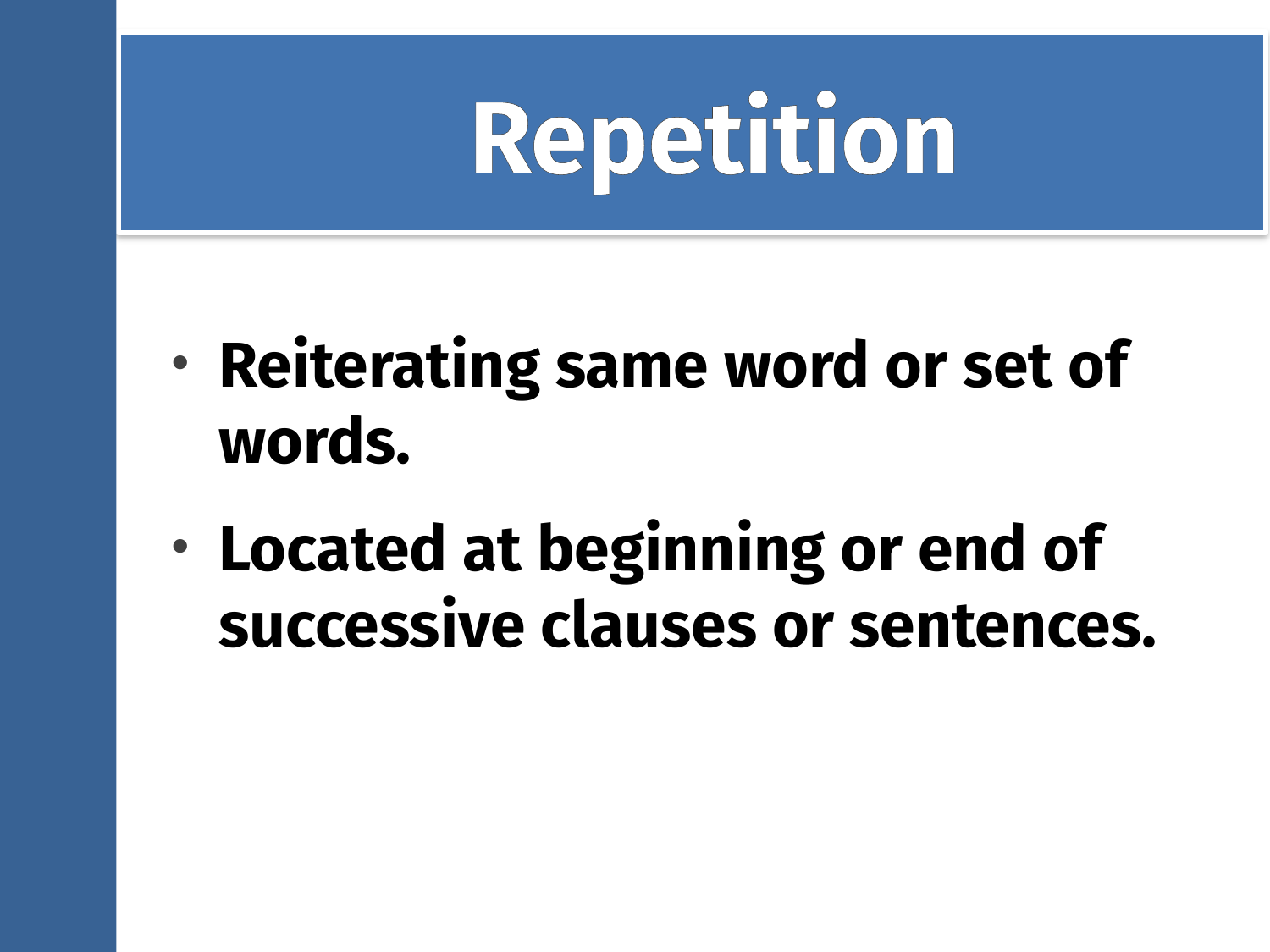

# Repetition
Reiterating same word or set of words.
Located at beginning or end of successive clauses or sentences.